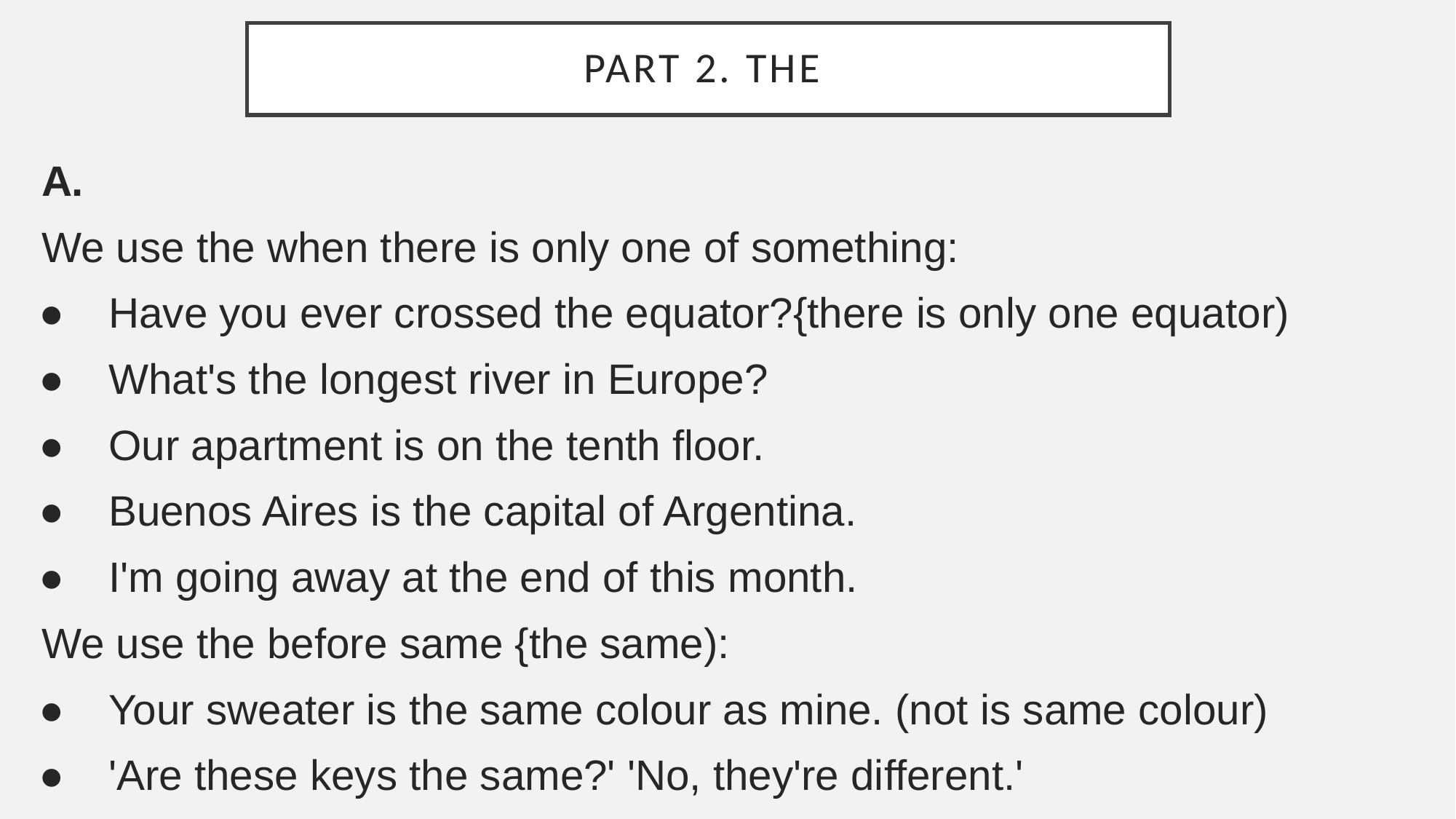

# Part 2. The
A.
We use the when there is only one of something:
⦁    Have you ever crossed the equator?{there is only one equator)
⦁    What's the longest river in Europe?
⦁    Our apartment is on the tenth floor.
⦁    Buenos Aires is the capital of Argentina.
⦁    I'm going away at the end of this month.
We use the before same {the same):
⦁    Your sweater is the same colour as mine. (not is same colour)
⦁    'Are these keys the same?' 'No, they're different.'